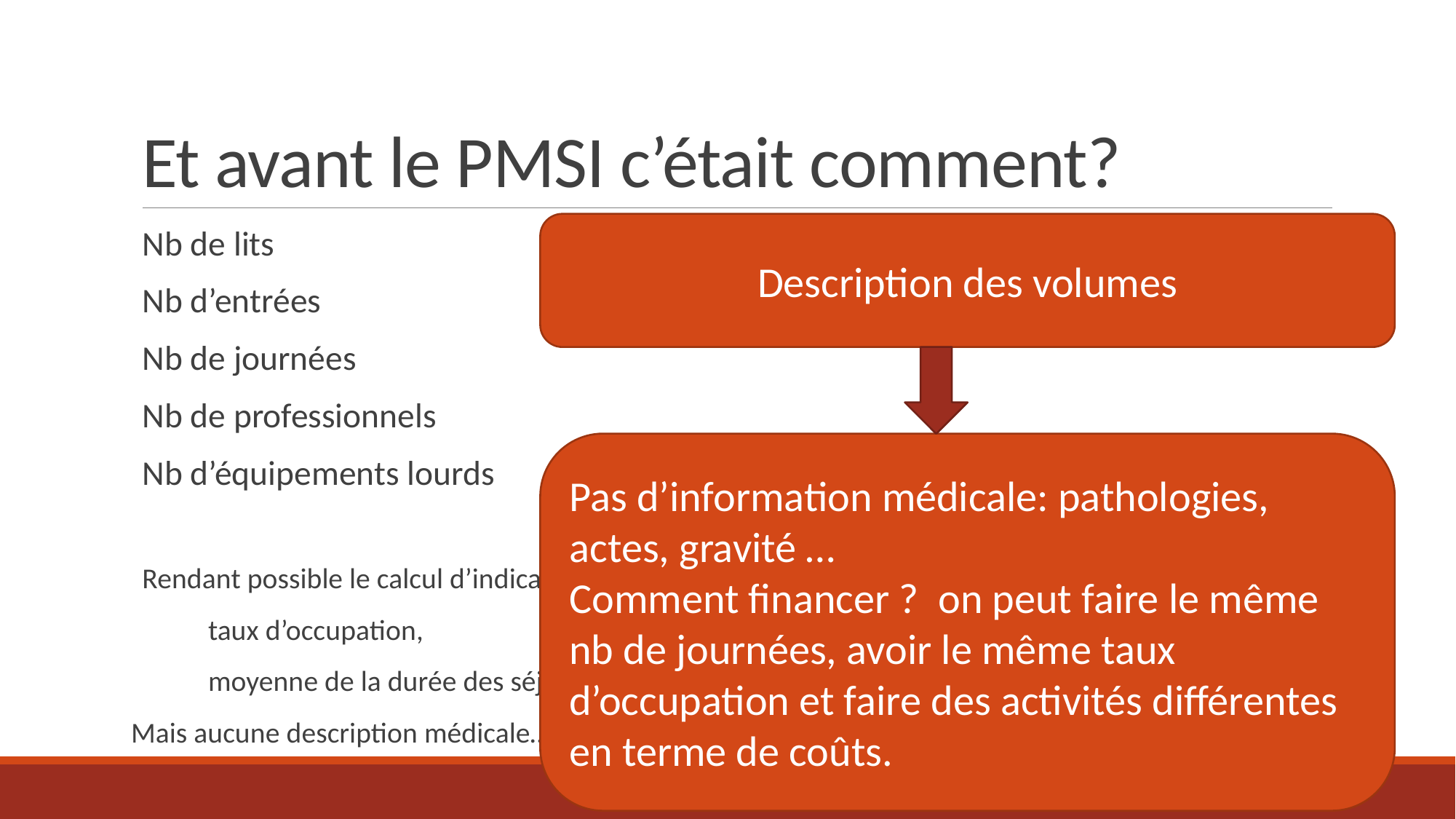

# Et avant le PMSI c’était comment?
Description des volumes
Nb de lits
Nb d’entrées
Nb de journées
Nb de professionnels
Nb d’équipements lourds

Rendant possible le calcul d’indicateurs :
taux d’occupation,
moyenne de la durée des séjours
Mais aucune description médicale…

Pas d’information médicale: pathologies, actes, gravité …
Comment financer ?  on peut faire le même nb de journées, avoir le même taux d’occupation et faire des activités différentes en terme de coûts.
SIM AP-HM